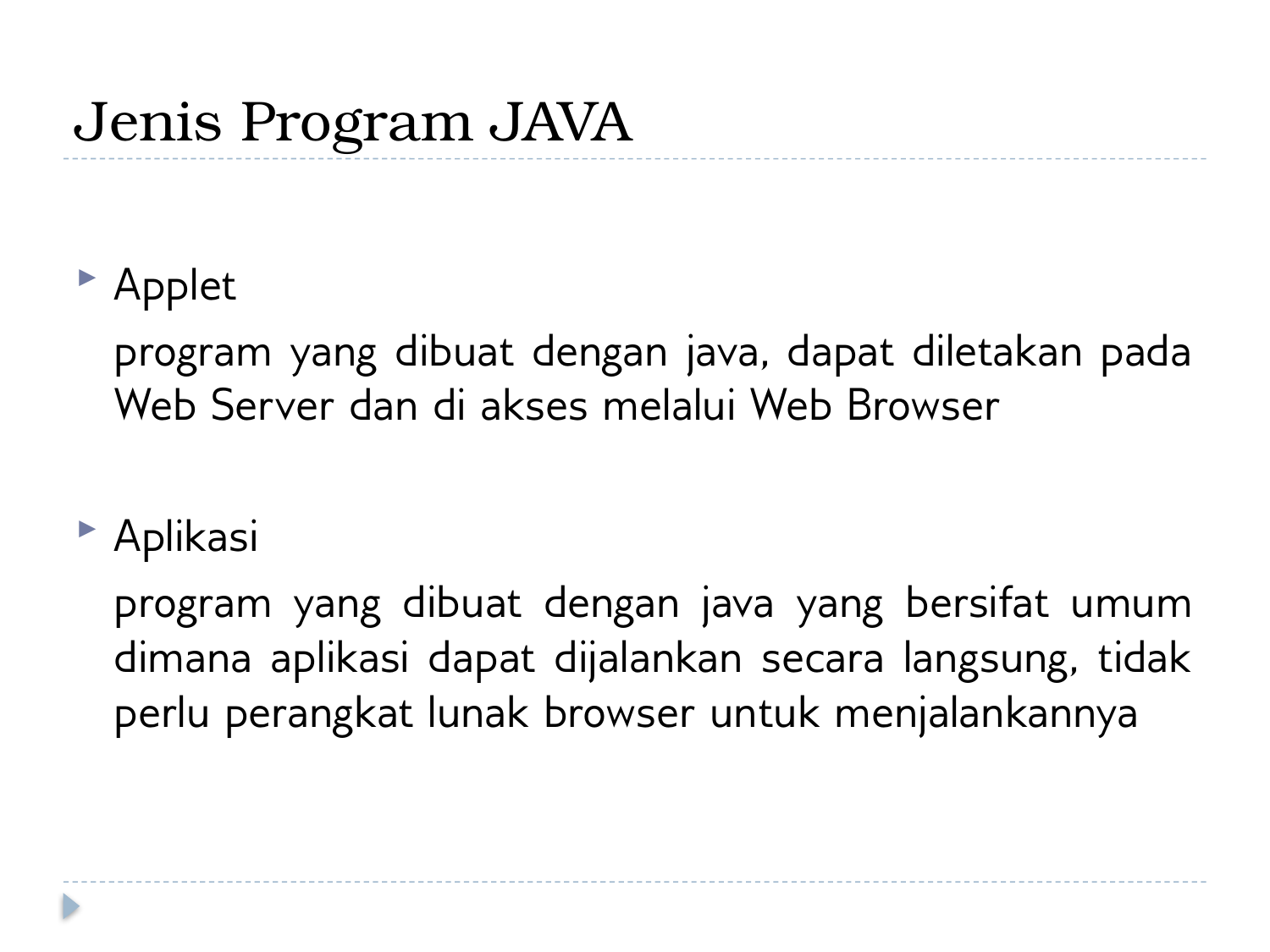

# Jenis Program JAVA
Applet
	program yang dibuat dengan java, dapat diletakan pada Web Server dan di akses melalui Web Browser

Aplikasi
	program yang dibuat dengan java yang bersifat umum dimana aplikasi dapat dijalankan secara langsung, tidak perlu perangkat lunak browser untuk menjalankannya